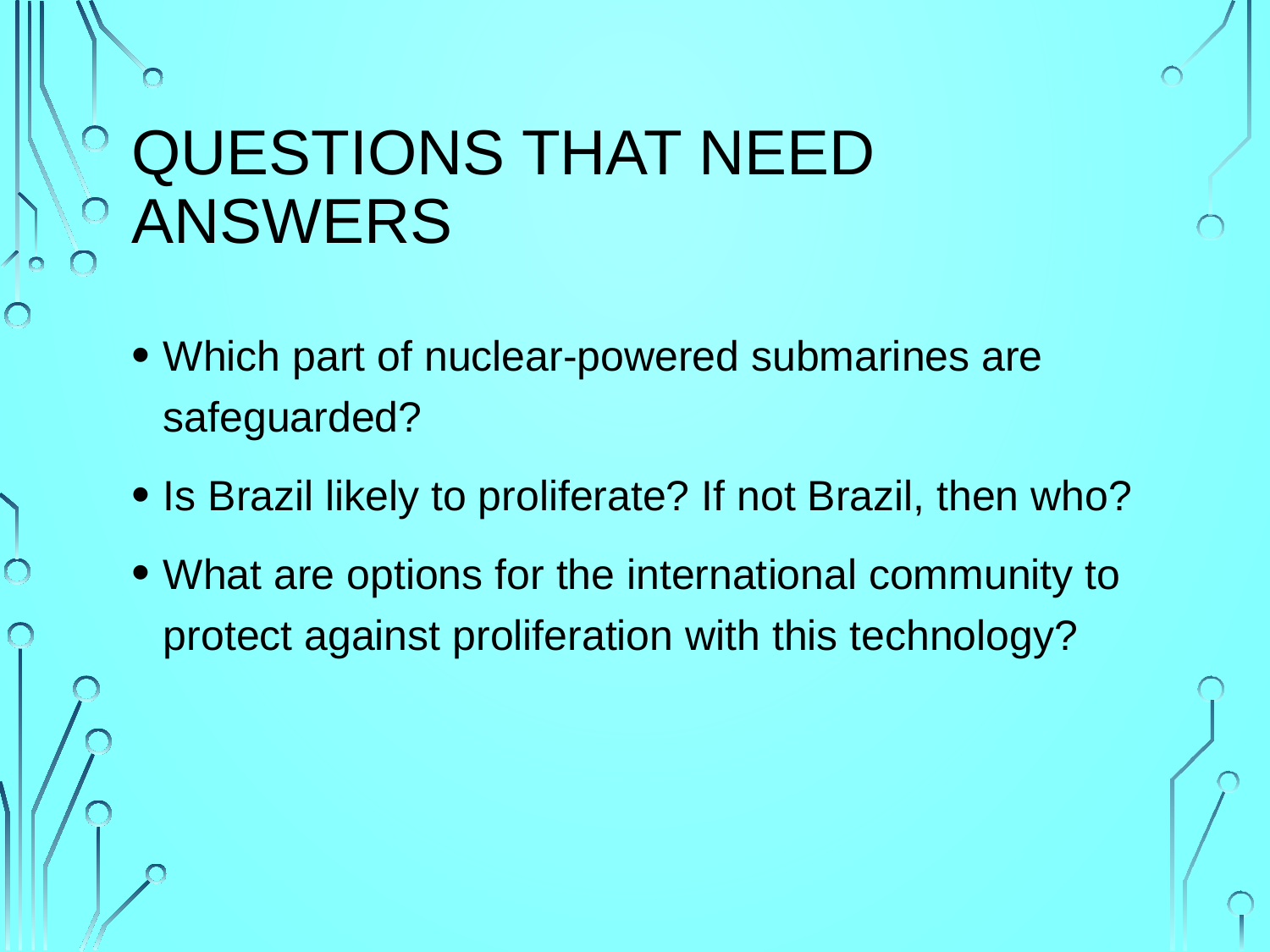

# Questions that Need answers
Which part of nuclear-powered submarines are safeguarded?
Is Brazil likely to proliferate? If not Brazil, then who?
What are options for the international community to protect against proliferation with this technology?